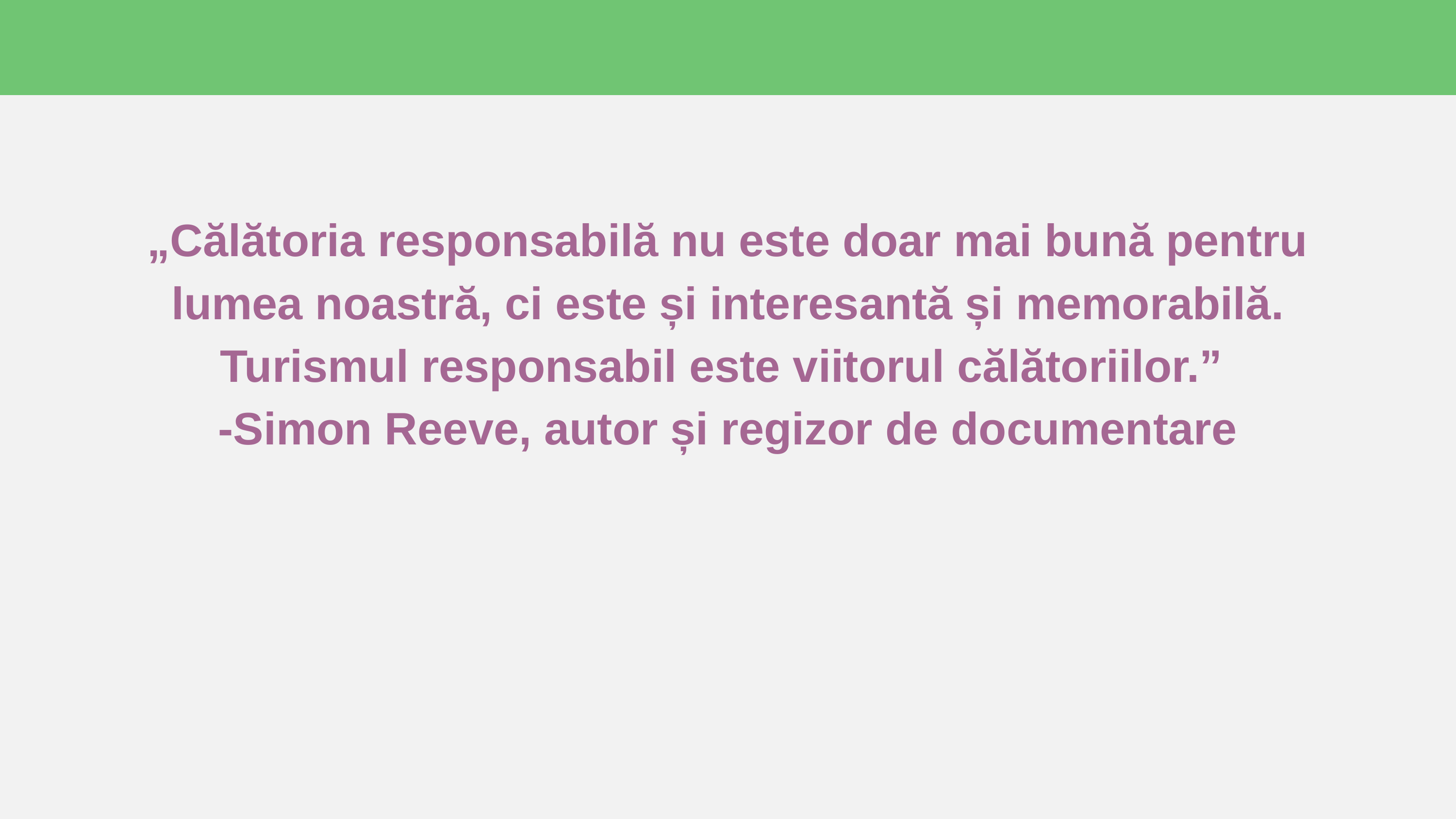

„Călătoria responsabilă nu este doar mai bună pentru lumea noastră, ci este și interesantă și memorabilă. Turismul responsabil este viitorul călătoriilor.”
-Simon Reeve, autor și regizor de documentare